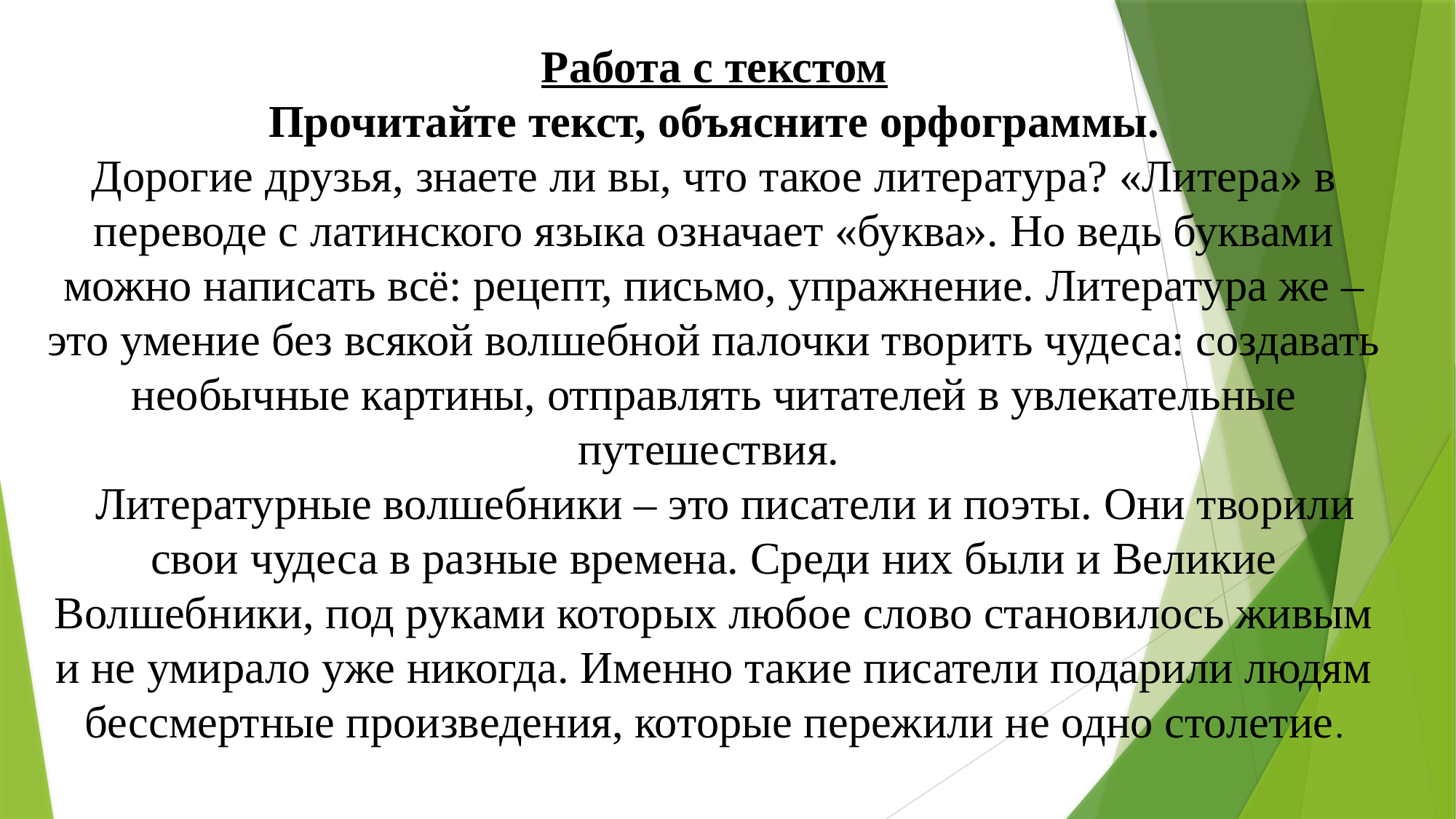

# Работа с текстом Прочитайте текст, объясните орфограммы. Дорогие друзья, знаете ли вы, что такое литература? «Литера» в переводе с латинского языка означает «буква». Но ведь буквами можно написать всё: рецепт, письмо, упражнение. Литература же – это умение без всякой волшебной палочки творить чудеса: создавать необычные картины, отправлять читателей в увлекательные путешествия. Литературные волшебники – это писатели и поэты. Они творили свои чудеса в разные времена. Среди них были и Великие Волшебники, под руками которых любое слово становилось живым и не умирало уже никогда. Именно такие писатели подарили людям бессмертные произведения, которые пережили не одно столетие.